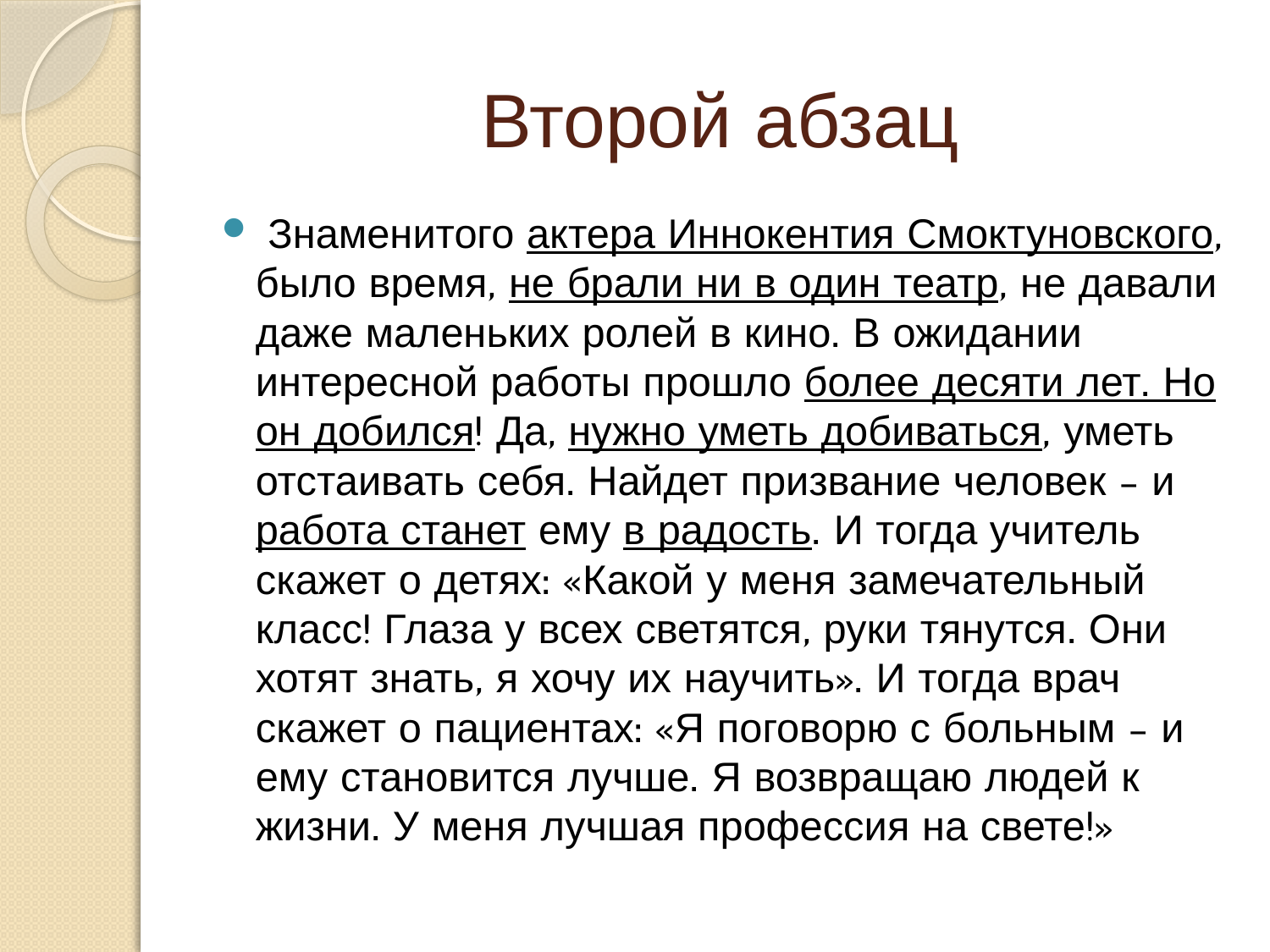

# Второй абзац
 Знаменитого актера Иннокентия Смоктуновского, было время, не брали ни в один театр, не давали даже маленьких ролей в кино. В ожидании интересной работы прошло более десяти лет. Но он добился! Да, нужно уметь добиваться, уметь отстаивать себя. Найдет призвание человек – и работа станет ему в радость. И тогда учитель скажет о детях: «Какой у меня замечательный класс! Глаза у всех светятся, руки тянутся. Они хотят знать, я хочу их научить». И тогда врач скажет о пациентах: «Я поговорю с больным – и ему становится лучше. Я возвращаю людей к жизни. У меня лучшая профессия на свете!»